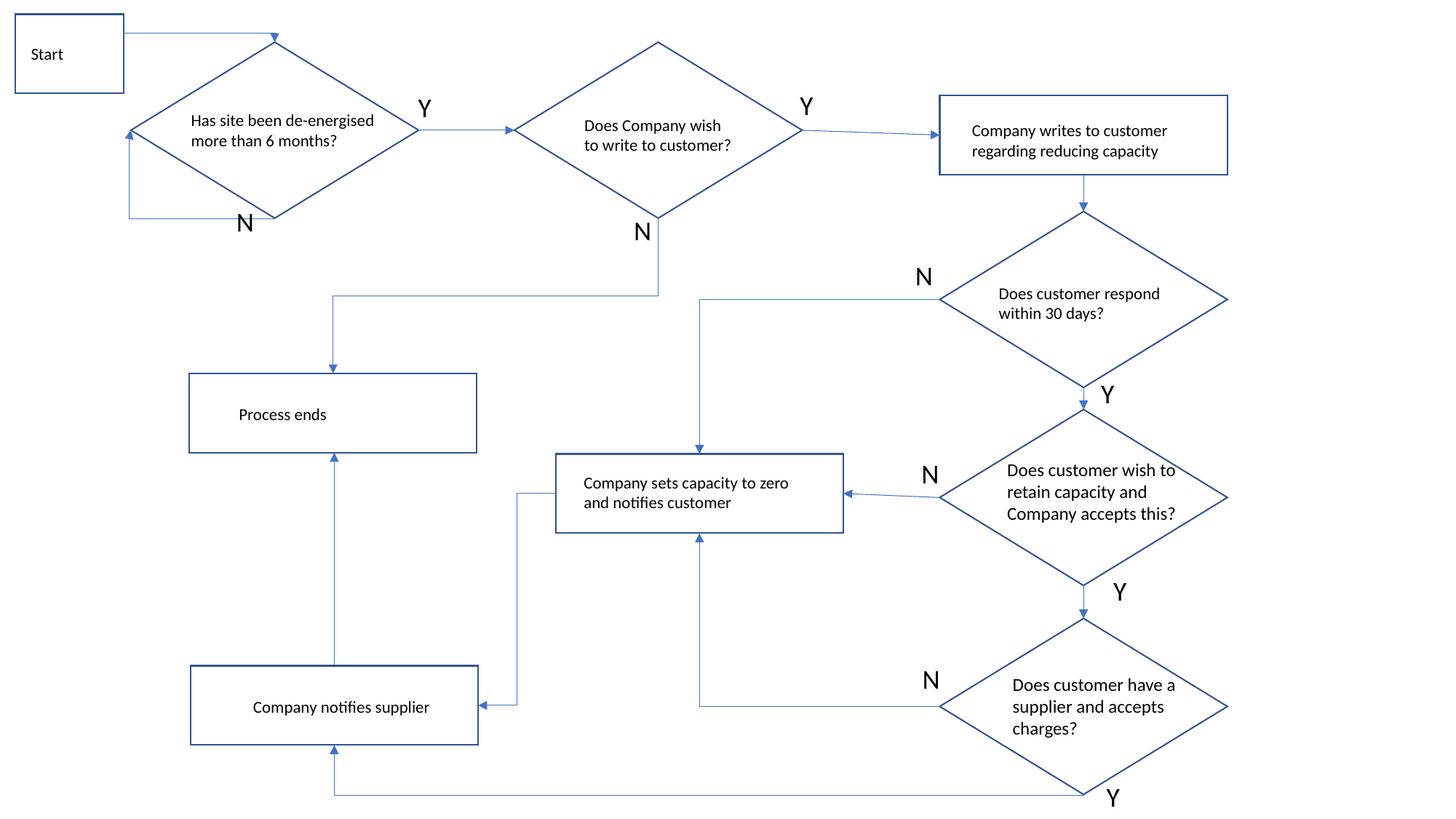

Start

Y
Y

Has site been de-energised
more than 6 months?
Does Company wish
to write to customer?
Company writes to customer
regarding reducing capacity
N
N

N
Does customer respond
within 30 days?
Y

Process ends

N
Does customer wish to retain capacity and Company accepts this?

Company sets capacity to zero
and notifies customer
Y

N

Does customer have a supplier and accepts charges?
Company notifies supplier
Y